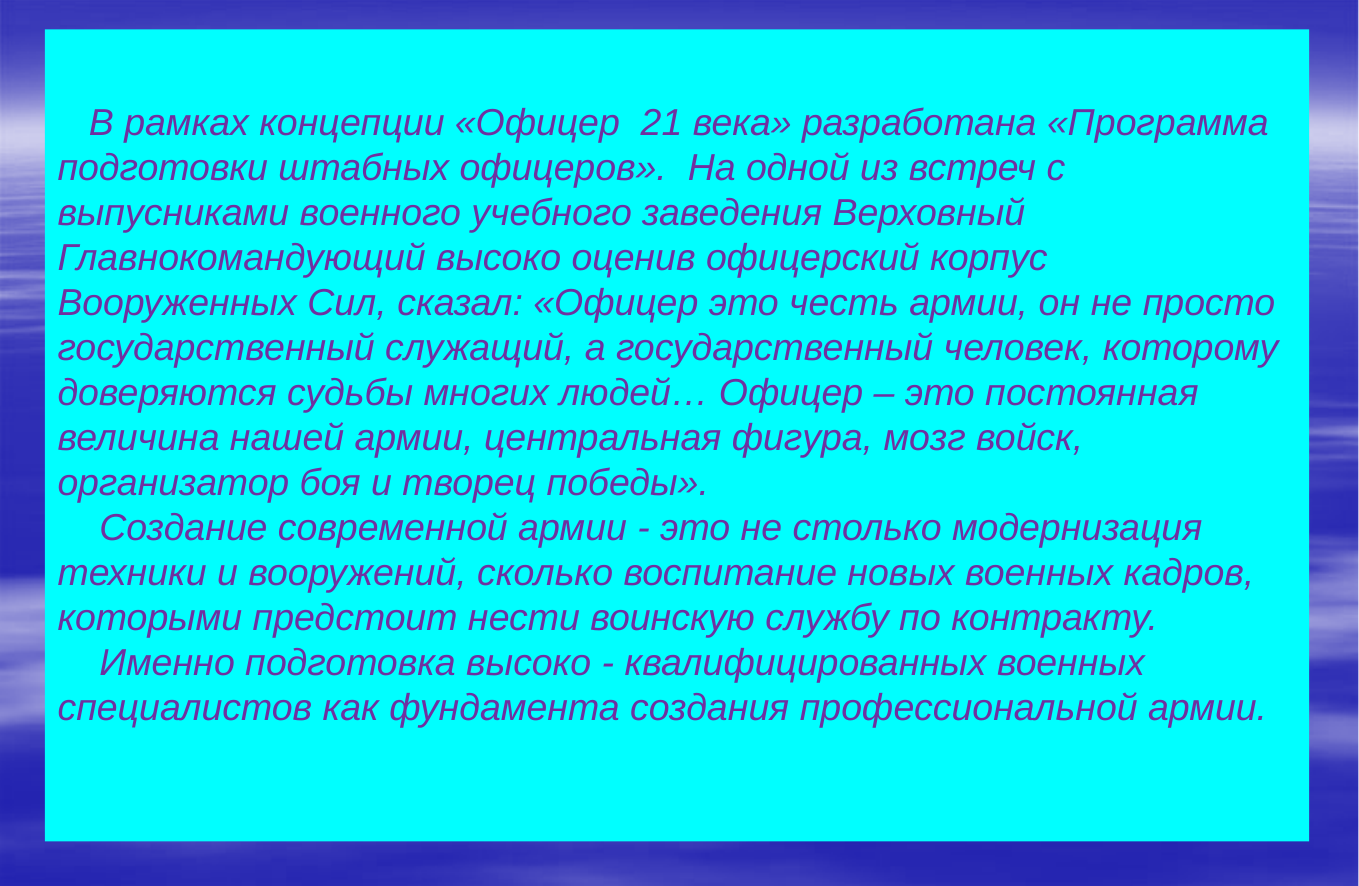

# В рамках концепции «Офицер  21 века» разработана «Программа подготовки штабных офицеров».  На одной из встреч с выпусниками военного учебного заведения Верховный Главнокомандующий высоко оценив офицерский корпус Вооруженных Сил, сказал: «Офицер это честь армии, он не просто государственный служащий, а государственный человек, которому доверяются судьбы многих людей… Офицер – это постоянная величина нашей армии, центральная фигура, мозг войск, организатор боя и творец победы». Создание современной армии - это не столько модернизация техники и вооружений, сколько воспитание новых военных кадров, которыми предстоит нести воинскую службу по контракту. Именно подготовка высоко - квалифицированных военных специалистов как фундамента создания профессиональной армии.